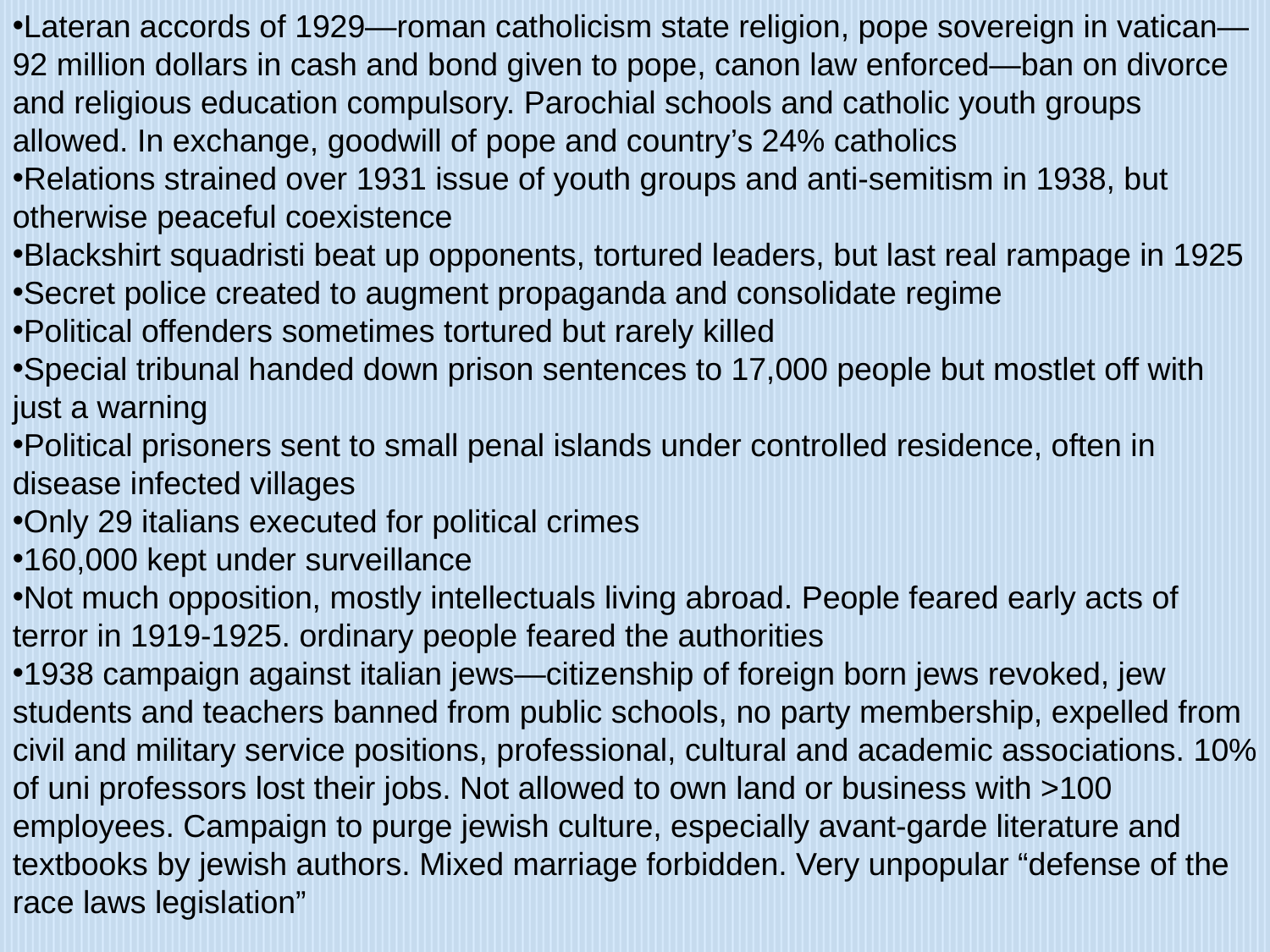

Lateran accords of 1929—roman catholicism state religion, pope sovereign in vatican—92 million dollars in cash and bond given to pope, canon law enforced—ban on divorce and religious education compulsory. Parochial schools and catholic youth groups allowed. In exchange, goodwill of pope and country’s 24% catholics
Relations strained over 1931 issue of youth groups and anti-semitism in 1938, but otherwise peaceful coexistence
Blackshirt squadristi beat up opponents, tortured leaders, but last real rampage in 1925
Secret police created to augment propaganda and consolidate regime
Political offenders sometimes tortured but rarely killed
Special tribunal handed down prison sentences to 17,000 people but mostlet off with just a warning
Political prisoners sent to small penal islands under controlled residence, often in disease infected villages
Only 29 italians executed for political crimes
160,000 kept under surveillance
Not much opposition, mostly intellectuals living abroad. People feared early acts of terror in 1919-1925. ordinary people feared the authorities
1938 campaign against italian jews—citizenship of foreign born jews revoked, jew students and teachers banned from public schools, no party membership, expelled from civil and military service positions, professional, cultural and academic associations. 10% of uni professors lost their jobs. Not allowed to own land or business with >100 employees. Campaign to purge jewish culture, especially avant-garde literature and textbooks by jewish authors. Mixed marriage forbidden. Very unpopular “defense of the race laws legislation”